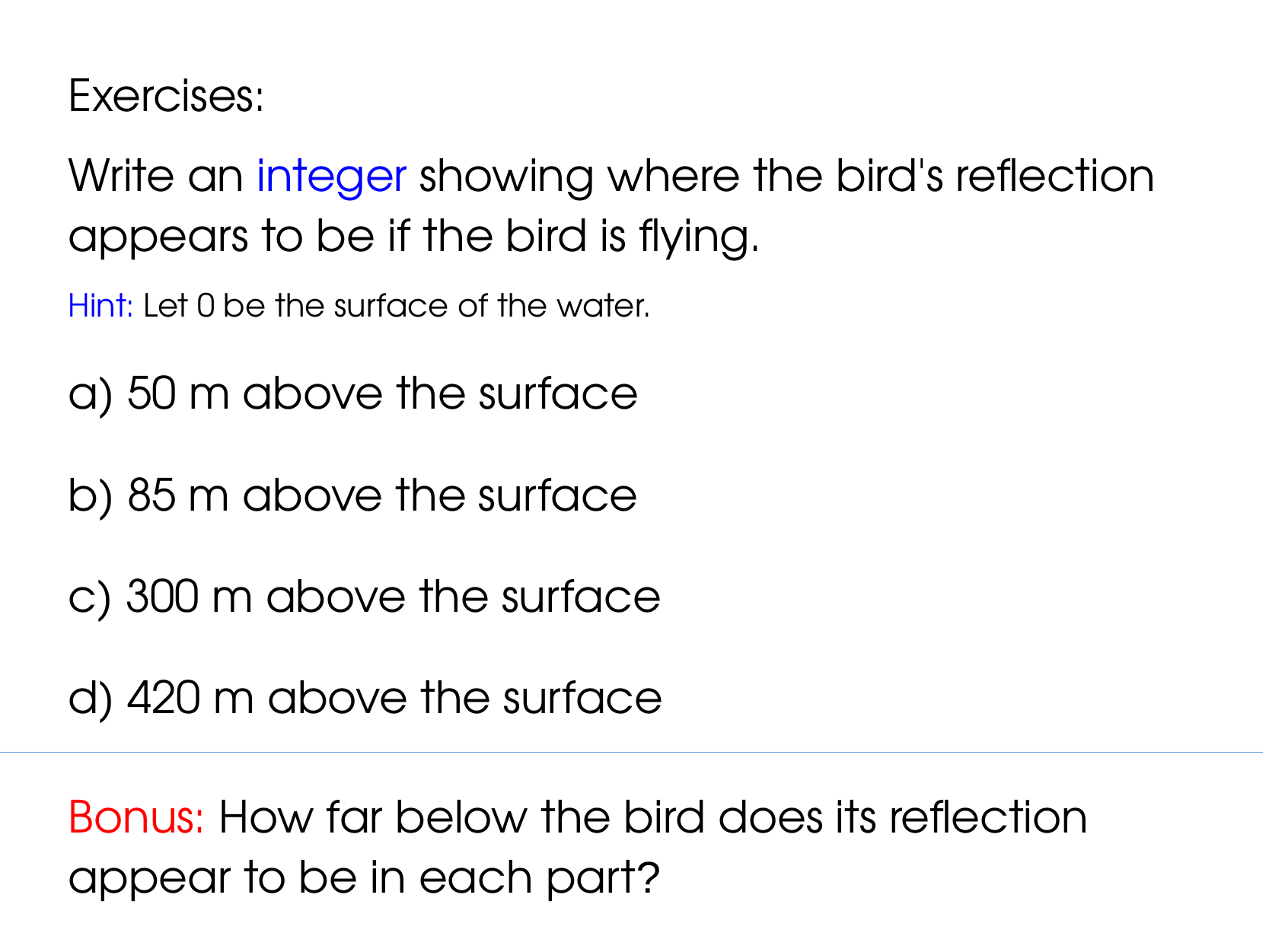

Exercises:
Write an integer showing where the bird's reflection appears to be if the bird is flying.
Hint: Let 0 be the surface of the water.
a) 50 m above the surface
b) 85 m above the surface
c) 300 m above the surface
d) 420 m above the surface
Bonus: How far below the bird does its reflection appear to be in each part?